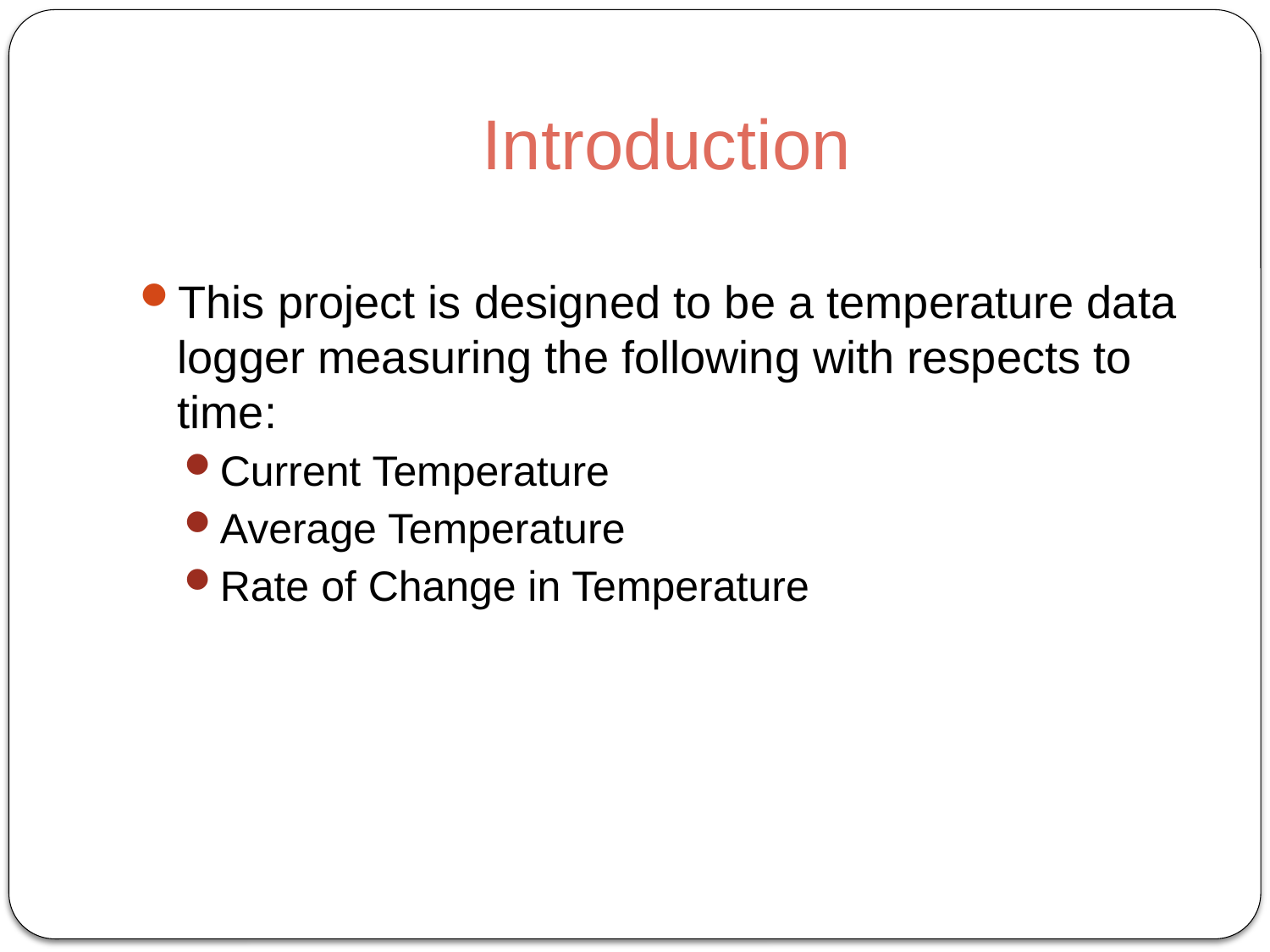

# Introduction

This project is designed to be a temperature data logger measuring the following with respects to time:
Current Temperature
Average Temperature
Rate of Change in Temperature